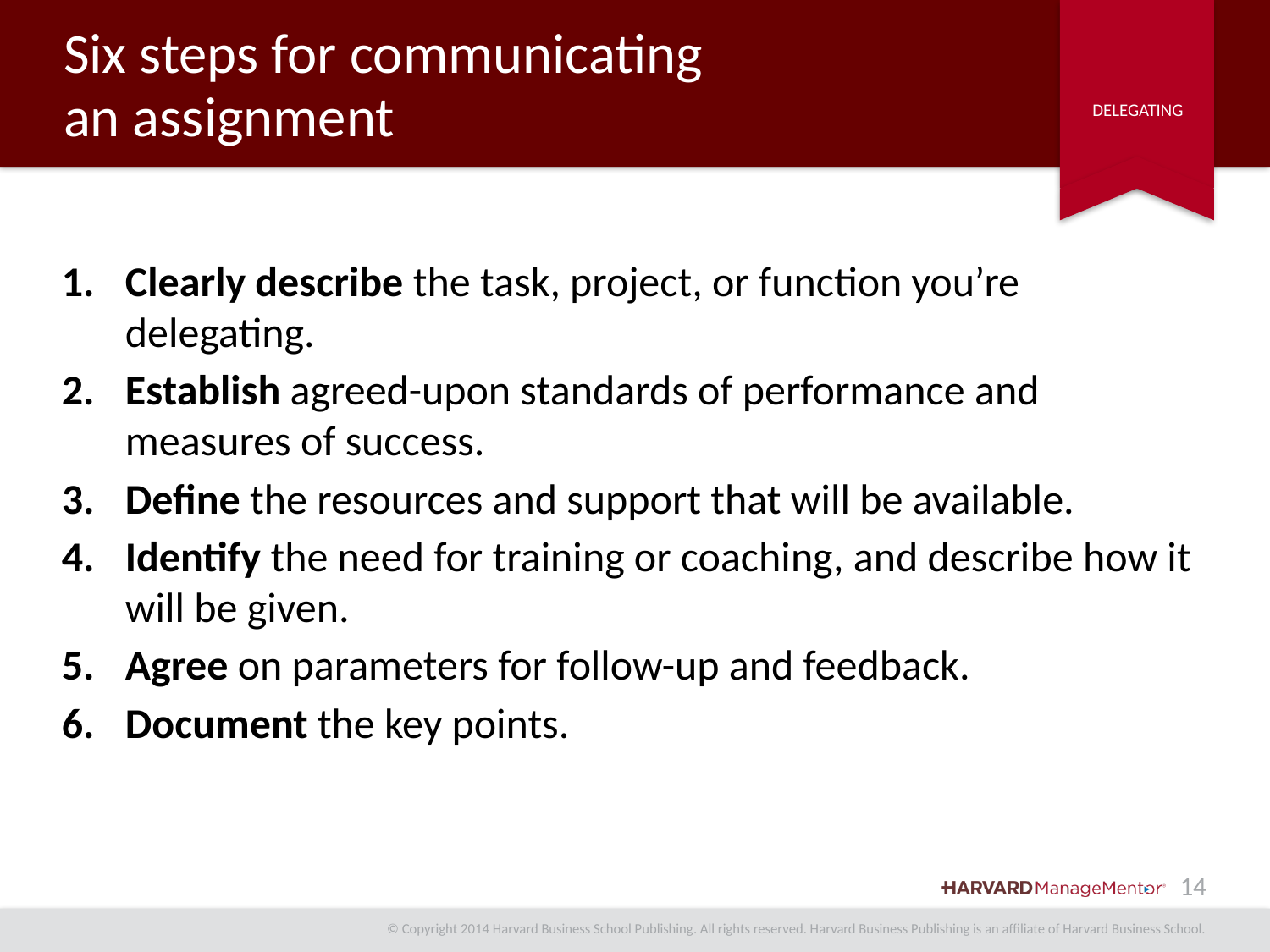

# Six steps for communicating an assignment
1. 	Clearly describe the task, project, or function you’re delegating.
2. 	Establish agreed-upon standards of performance and measures of success.
3. 	Define the resources and support that will be available.
4. 	Identify the need for training or coaching, and describe how it will be given.
5. 	Agree on parameters for follow-up and feedback.
6.	Document the key points.